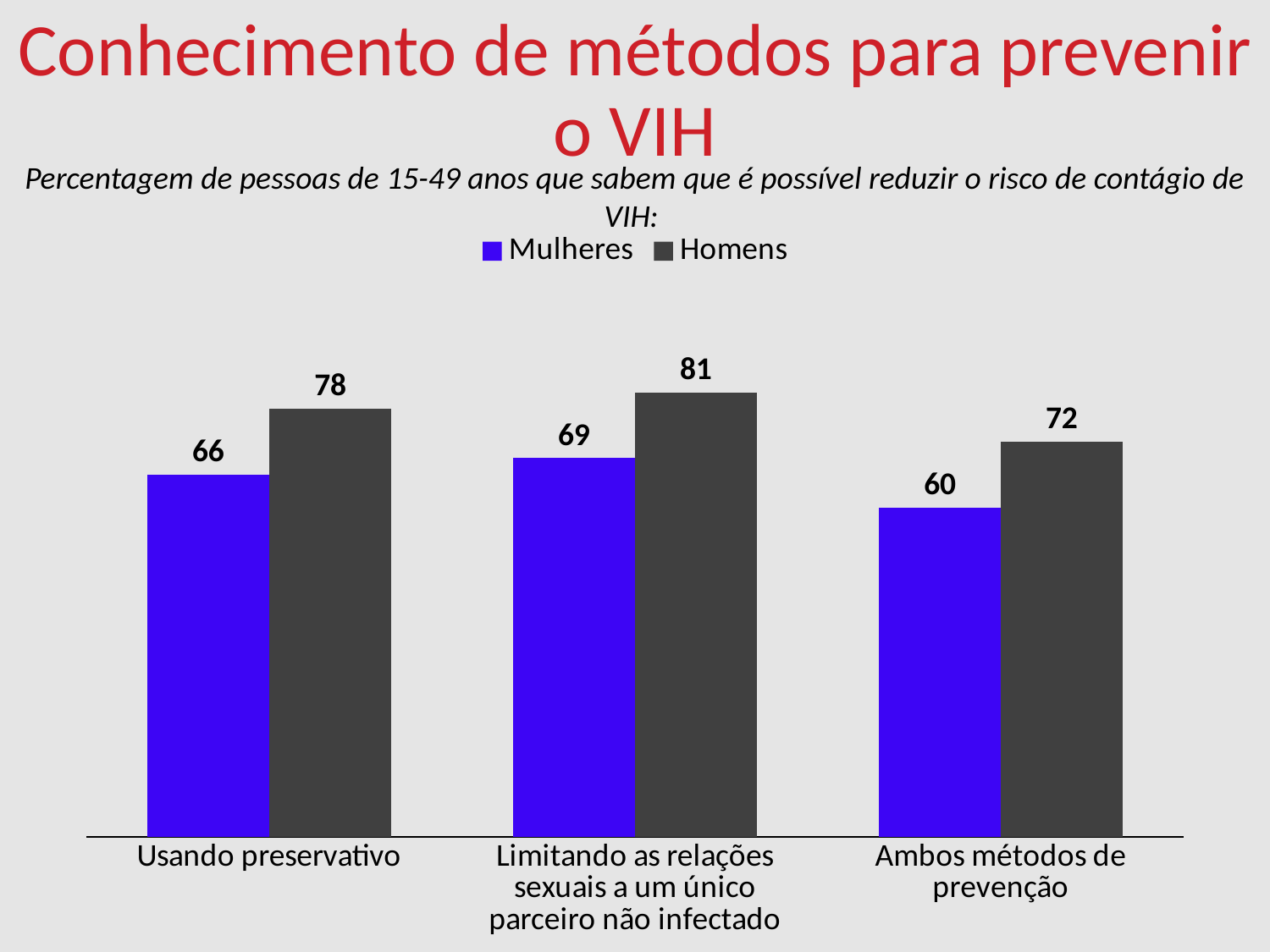

Conhecimento de métodos para prevenir o VIH
Percentagem de pessoas de 15-49 anos que sabem que é possível reduzir o risco de contágio de VIH:

### Chart

| Category | Mulheres | Homens |
|---|---|---|
| Usando preservativo | 66.0 | 78.0 |
| Limitando as relações sexuais a um único parceiro não infectado | 69.0 | 81.0 |
| Ambos métodos de prevenção | 60.0 | 72.0 |